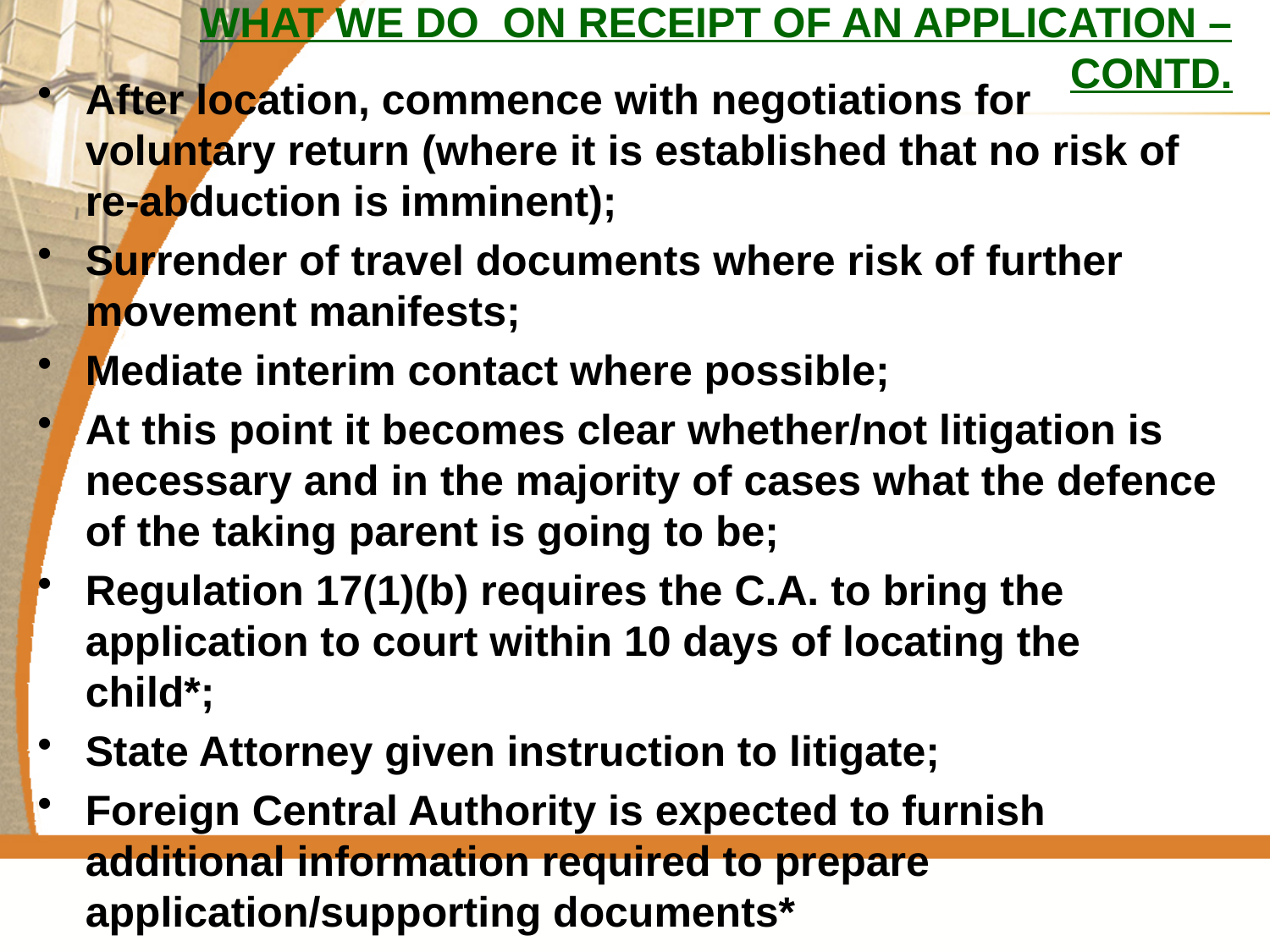

# WHAT WE DO  ON RECEIPT OF AN APPLICATION – CONTD.
After location, commence with negotiations for voluntary return (where it is established that no risk of re-abduction is imminent);
Surrender of travel documents where risk of further movement manifests;
Mediate interim contact where possible;
At this point it becomes clear whether/not litigation is necessary and in the majority of cases what the defence of the taking parent is going to be;
Regulation 17(1)(b) requires the C.A. to bring the application to court within 10 days of locating the child*;
State Attorney given instruction to litigate;
Foreign Central Authority is expected to furnish additional information required to prepare application/supporting documents*